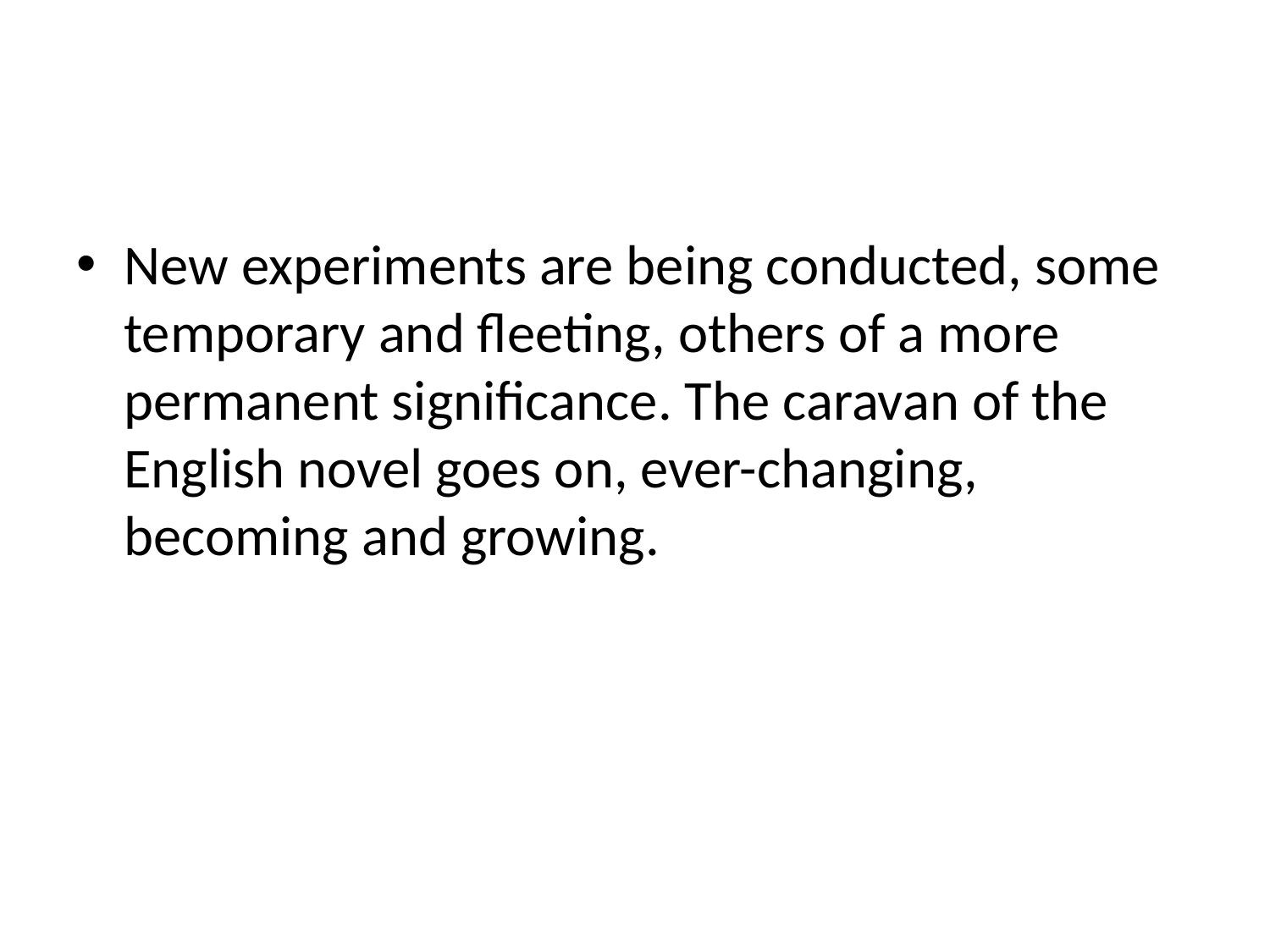

#
New experiments are being conducted, some temporary and fleeting, others of a more permanent significance. The caravan of the English novel goes on, ever-changing, becoming and growing.